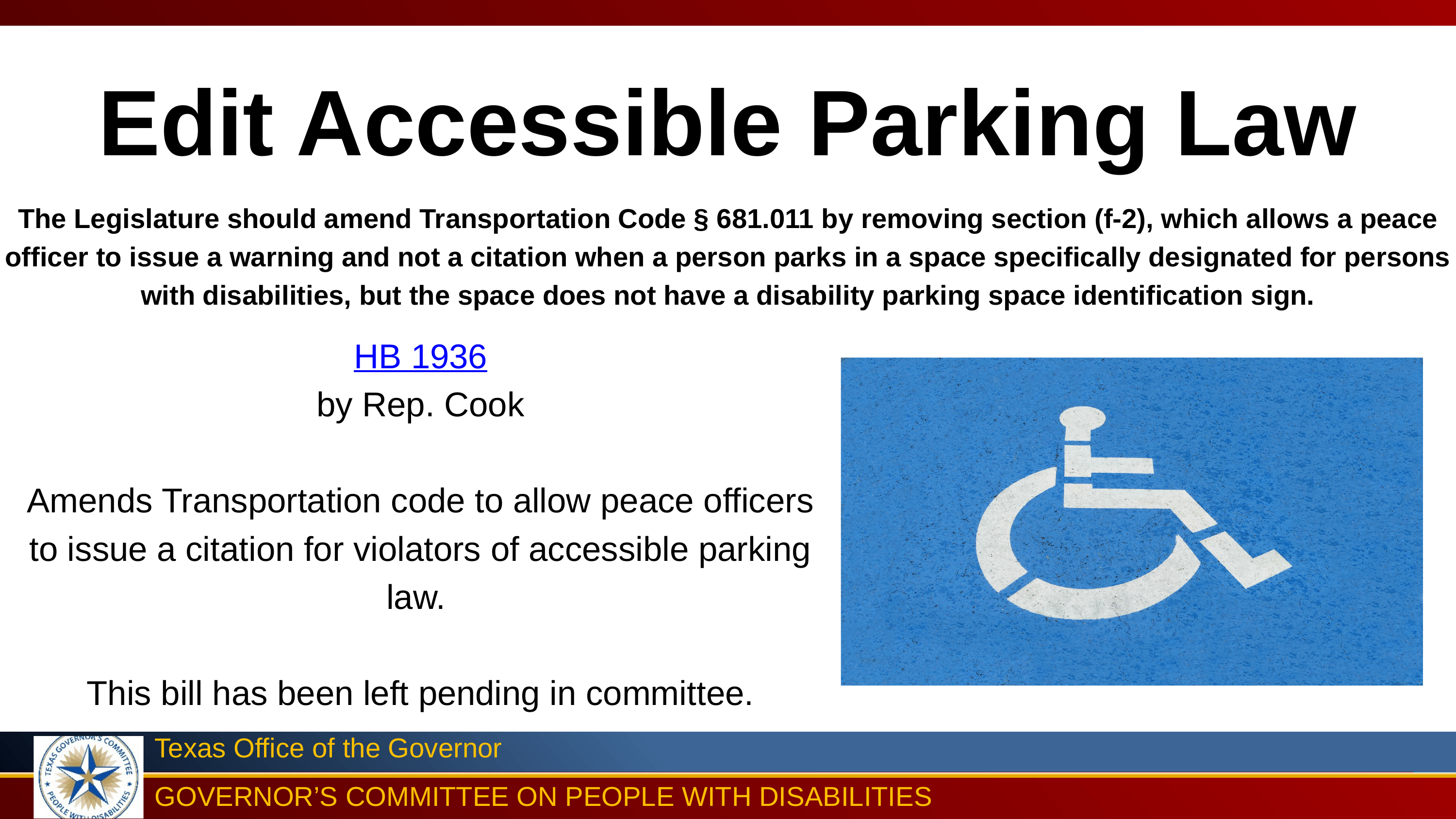

Edit Accessible Parking Law
The Legislature should amend Transportation Code § 681.011 by removing section (f-2), which allows a peace officer to issue a warning and not a citation when a person parks in a space specifically designated for persons with disabilities, but the space does not have a disability parking space identification sign.
HB 1936
by Rep. Cook

Amends Transportation code to allow peace officers to issue a citation for violators of accessible parking law.

This bill has been left pending in committee.

Texas Office of the Governor

GOVERNOR’S COMMITTEE ON PEOPLE WITH DISABILITIES